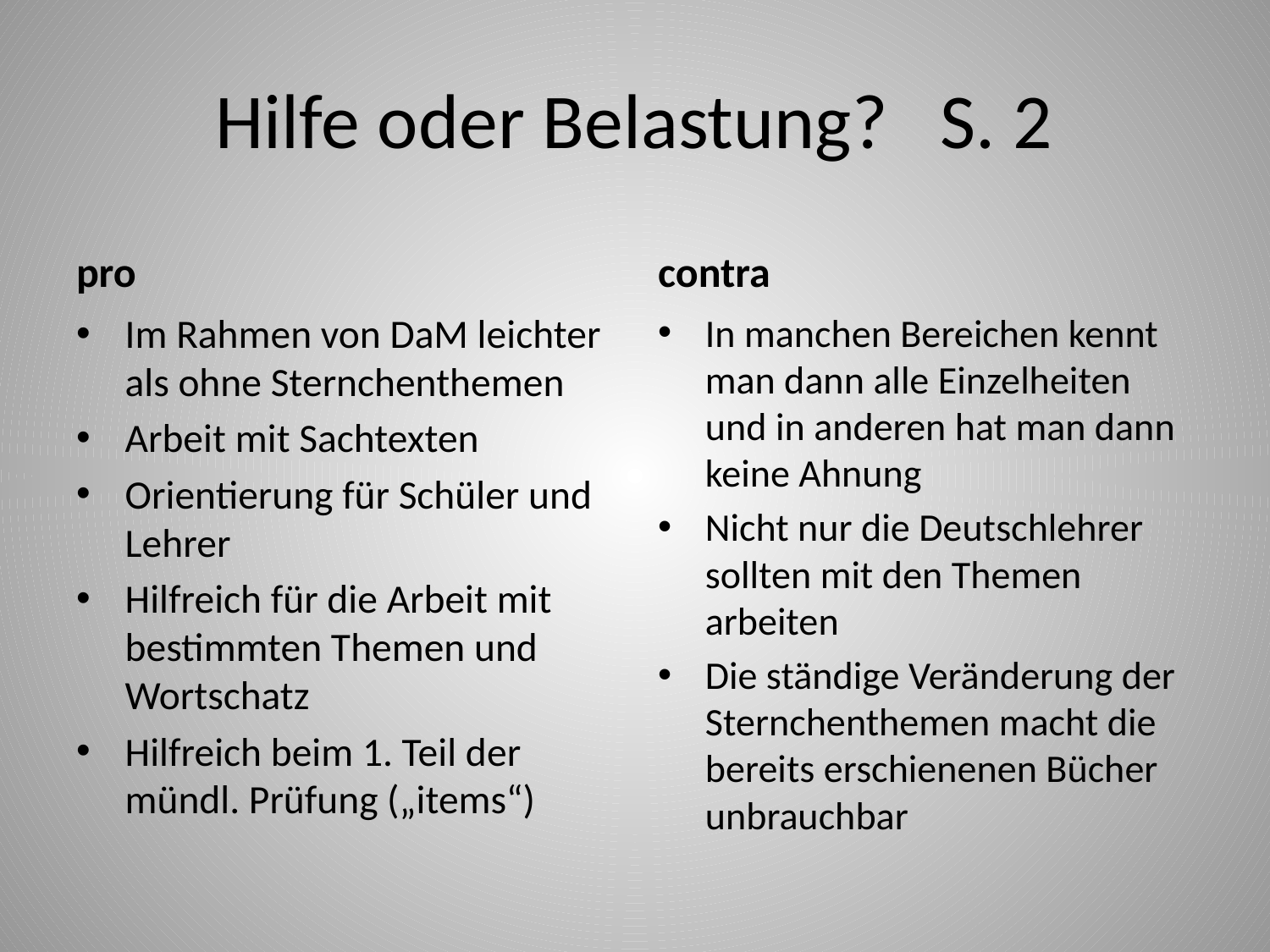

# Hilfe oder Belastung?   S. 2
pro
contra
Im Rahmen von DaM leichter als ohne Sternchenthemen
Arbeit mit Sachtexten
Orientierung für Schüler und Lehrer
Hilfreich für die Arbeit mit bestimmten Themen und Wortschatz
Hilfreich beim 1. Teil der mündl. Prüfung („items“)
In manchen Bereichen kennt man dann alle Einzelheiten und in anderen hat man dann keine Ahnung
Nicht nur die Deutschlehrer sollten mit den Themen arbeiten
Die ständige Veränderung der Sternchenthemen macht die bereits erschienenen Bücher unbrauchbar